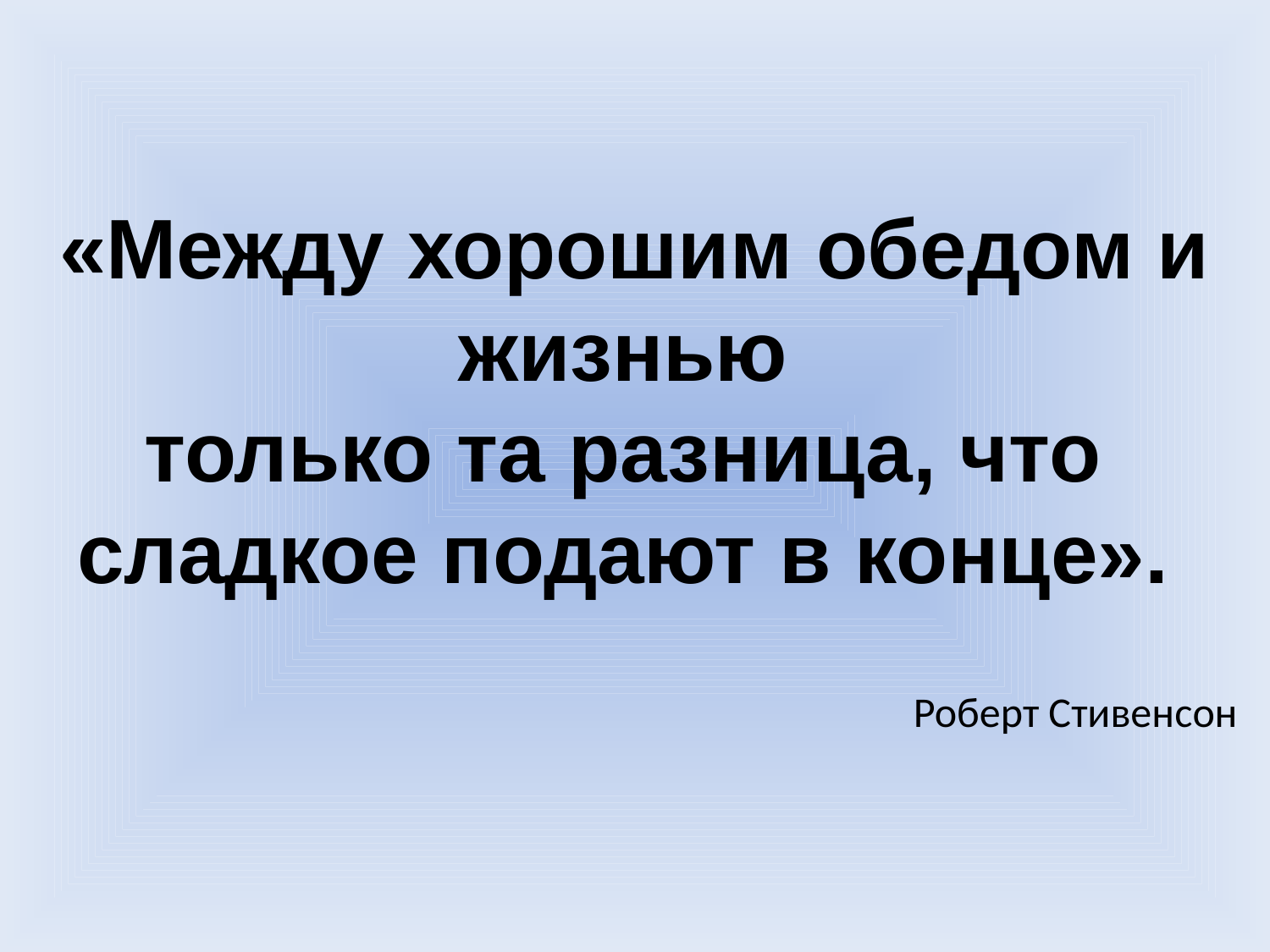

«Между хорошим обедом и жизнью
только та разница, что
сладкое подают в конце».

Роберт Стивенсон